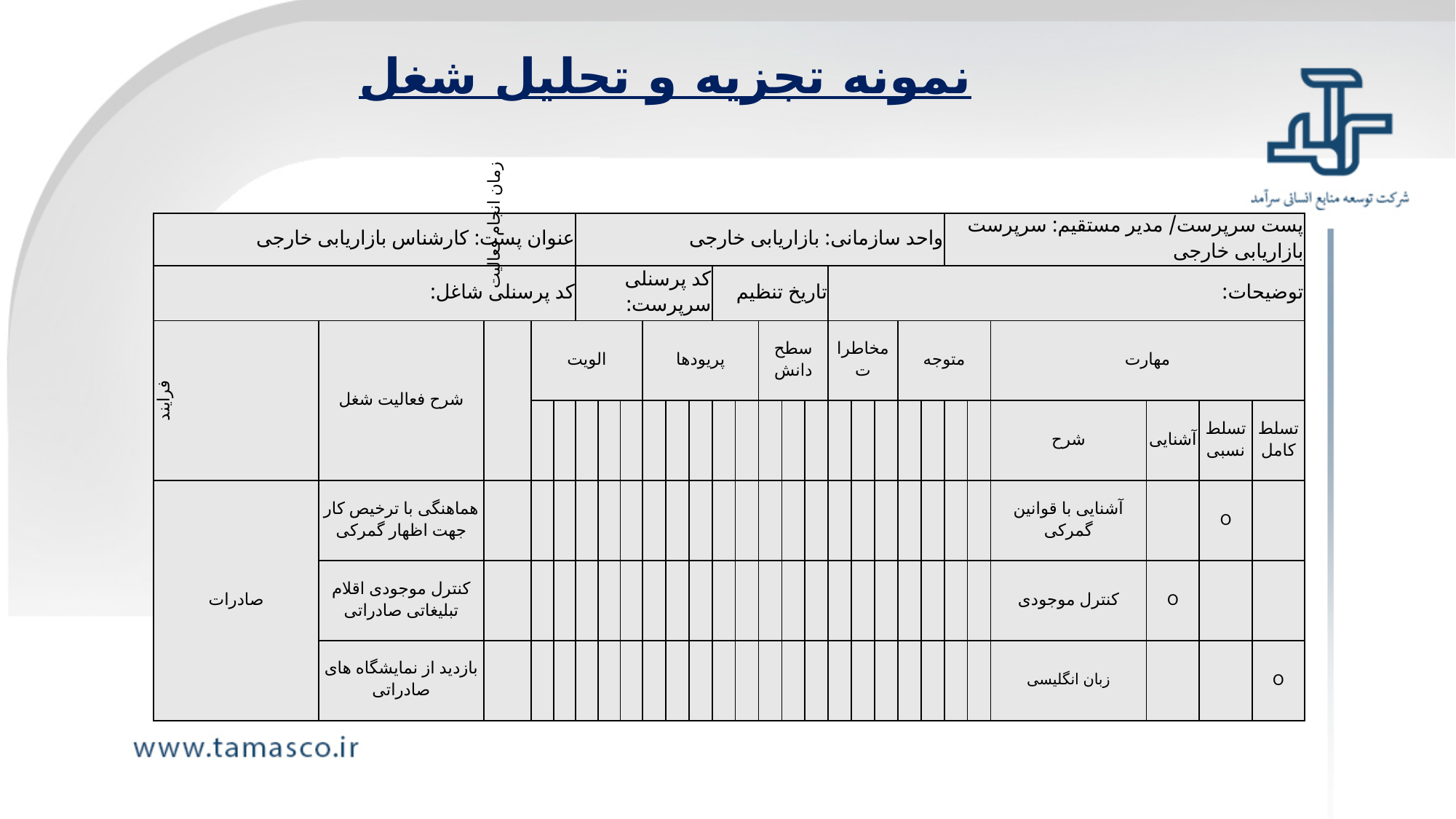

نمونه تجزیه و تحلیل شغل

| عنوان پست: کارشناس بازاریابی خارجی |  |  |  |  | واحد سازمانی: بازاریابی خارجی |  |  |  |  |  |  |  |  |  |  |  |  |  |  |  | پست سرپرست/ مدیر مستقیم: سرپرست بازاریابی خارجی |  |  |  |  |  |
| --- | --- | --- | --- | --- | --- | --- | --- | --- | --- | --- | --- | --- | --- | --- | --- | --- | --- | --- | --- | --- | --- | --- | --- | --- | --- | --- |
| کد پرسنلی شاغل: |  |  |  |  | کد پرسنلی سرپرست: |  |  |  |  |  | تاریخ تنظیم |  |  |  |  | توضیحات: |  |  |  |  |  |  |  |  |  |  |
| فرایند | شرح فعالیت شغل | زمان انجام فعالیت | الویت |  |  |  |  | پریودها |  |  |  |  | سطح دانش |  |  | مخاطرات |  |  | متوجه |  |  |  | مهارت |  |  |  |
|  |  |  |  |  |  |  |  |  |  |  |  |  |  |  |  |  |  |  |  |  |  |  | شرح | آشنایی | تسلط نسبی | تسلط کامل |
| صادرات | هماهنگی با ترخیص کار جهت اظهار گمرکی |  |  |  |  |  |  |  |  |  |  |  |  |  |  |  |  |  |  |  |  |  | آشنایی با قوانین گمرکی |  | О |  |
|  | کنترل موجودی اقلام تبلیغاتی صادراتی |  |  |  |  |  |  |  |  |  |  |  |  |  |  |  |  |  |  |  |  |  | کنترل موجودی | О |  |  |
|  | بازدید از نمایشگاه های صادراتی |  |  |  |  |  |  |  |  |  |  |  |  |  |  |  |  |  |  |  |  |  | زبان انگلیسی |  |  | О |
8